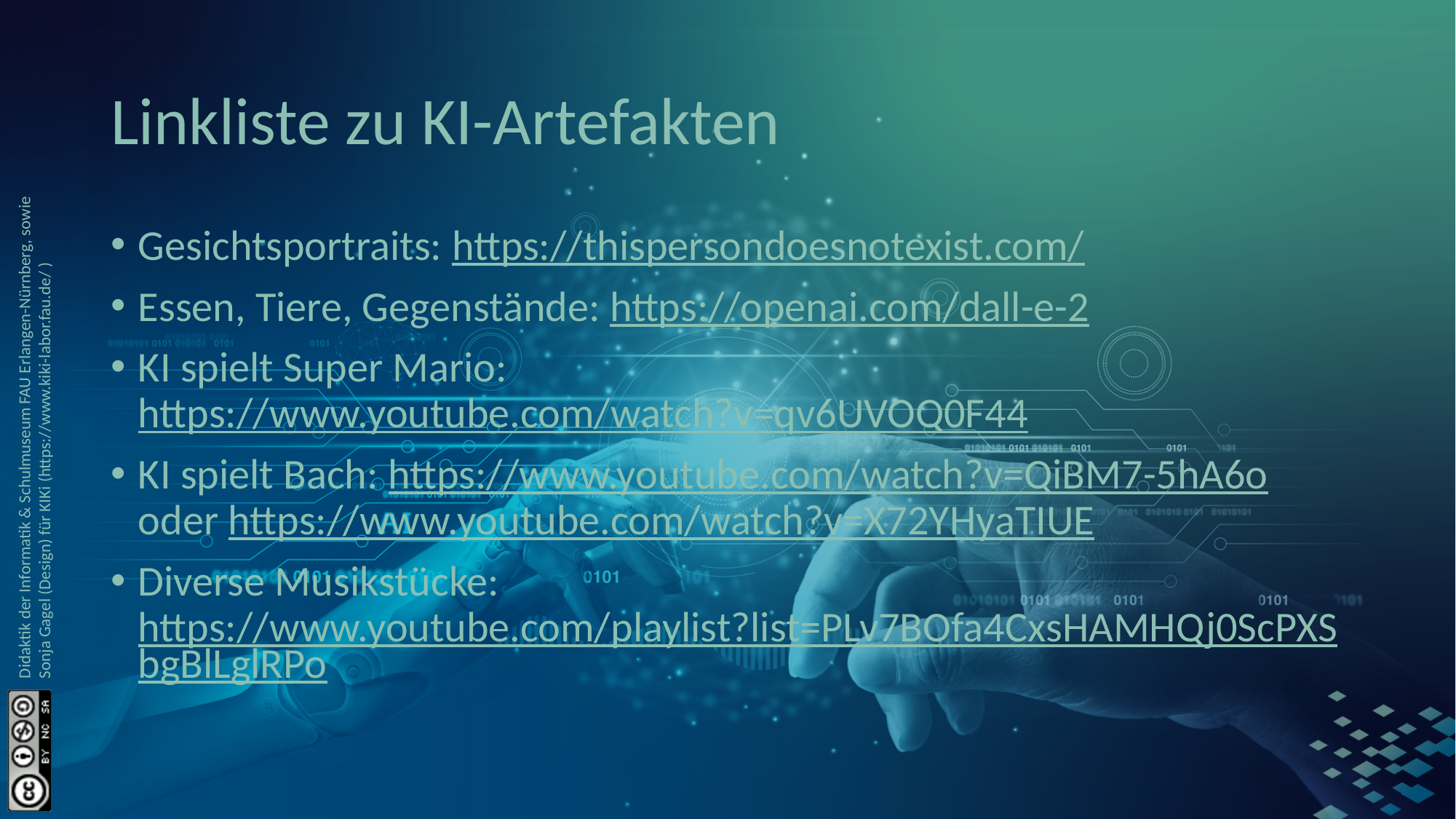

# Linkliste zu KI-Artefakten
Gesichtsportraits: https://thispersondoesnotexist.com/
Essen, Tiere, Gegenstände: https://openai.com/dall-e-2
KI spielt Super Mario: https://www.youtube.com/watch?v=qv6UVOQ0F44
KI spielt Bach: https://www.youtube.com/watch?v=QiBM7-5hA6o oder https://www.youtube.com/watch?v=X72YHyaTIUE
Diverse Musikstücke: https://www.youtube.com/playlist?list=PLv7BOfa4CxsHAMHQj0ScPXSbgBlLglRPo